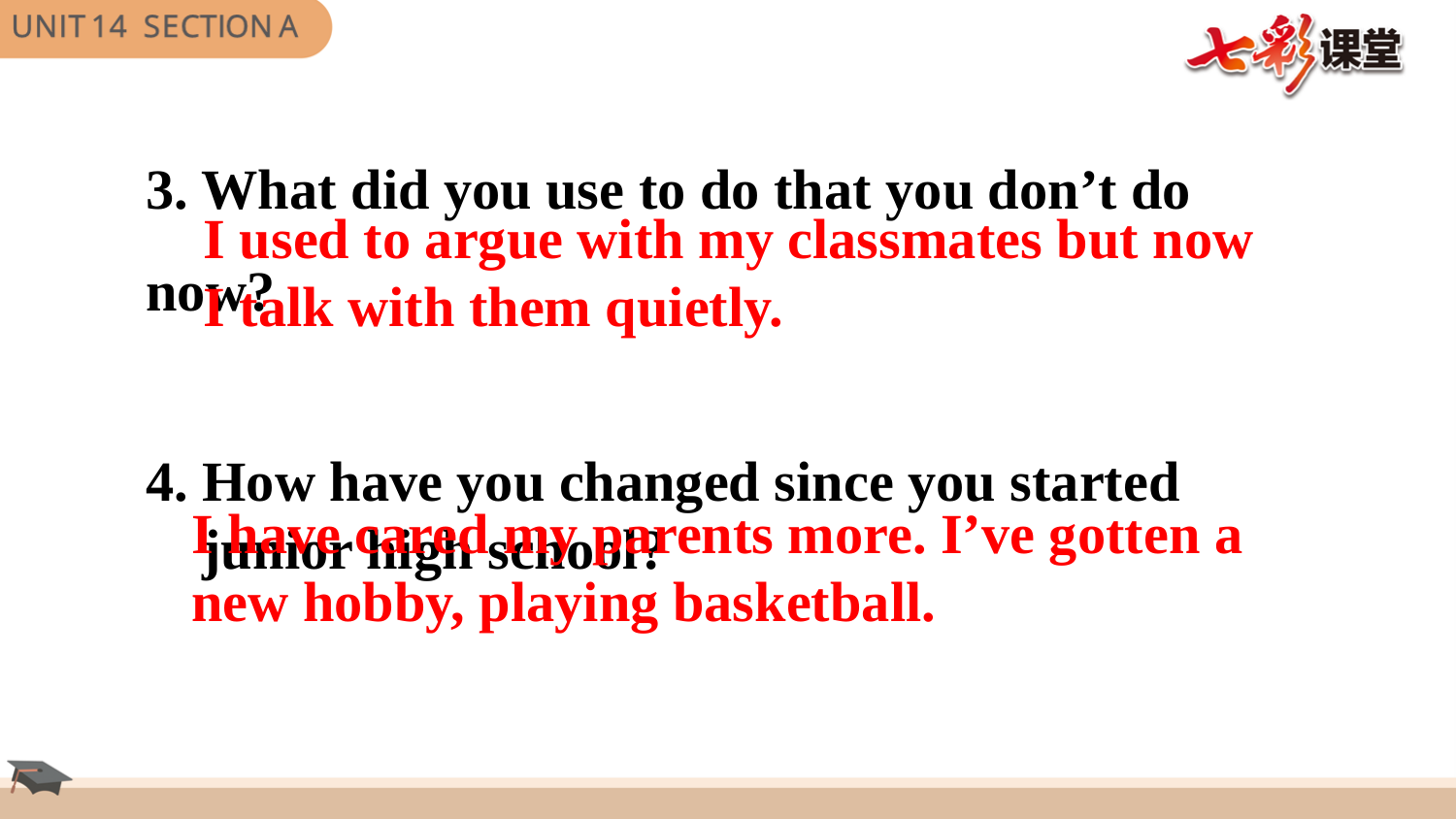

3. What did you use to do that you don’t do now?

4. How have you changed since you started
    junior high school?
I used to argue with my classmates but now I talk with them quietly.
I have cared my parents more. I’ve gotten a new hobby, playing basketball.